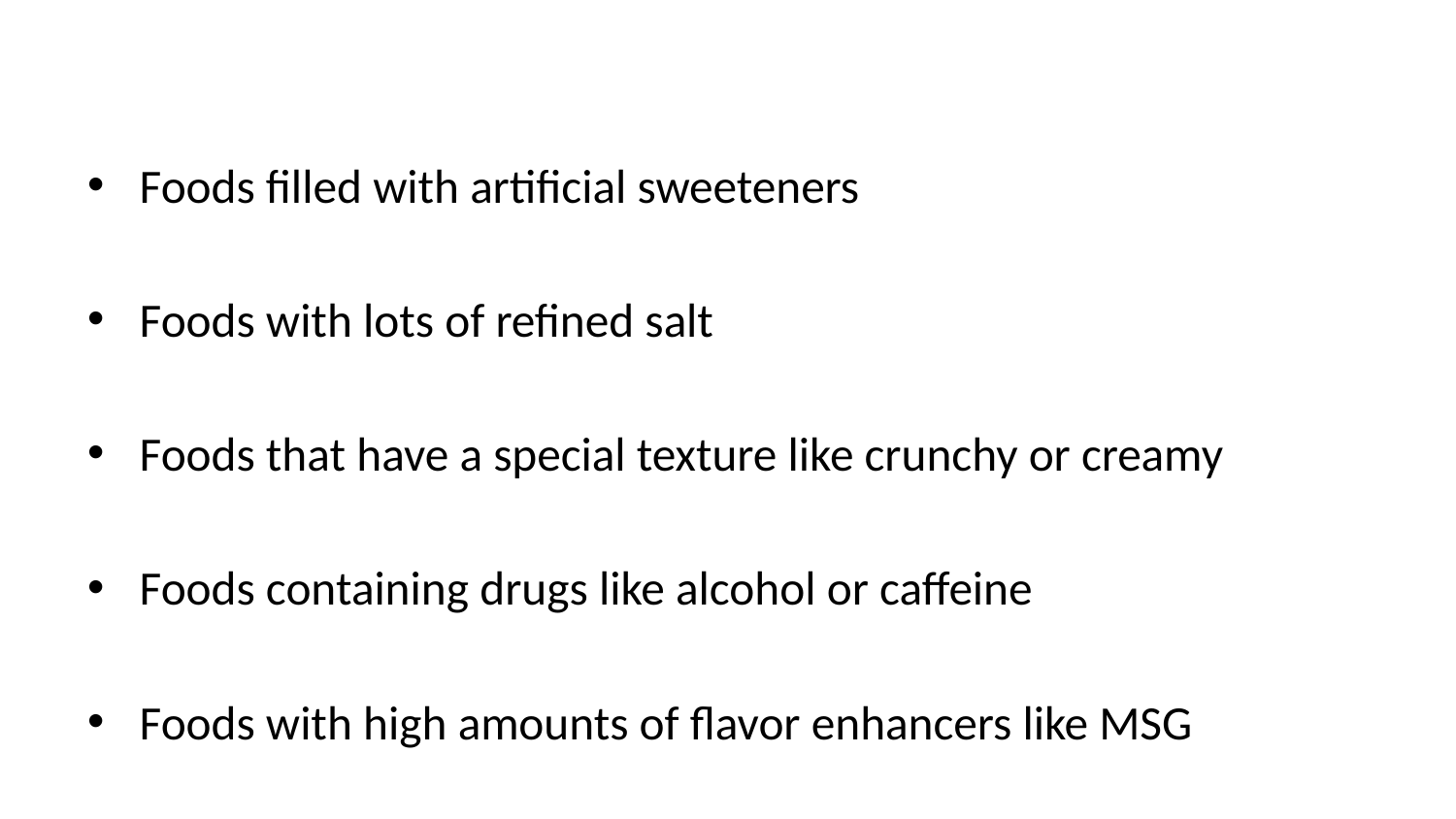

Foods filled with artificial sweeteners

Foods with lots of refined salt

Foods that have a special texture like crunchy or creamy

Foods containing drugs like alcohol or caffeine

Foods with high amounts of flavor enhancers like MSG